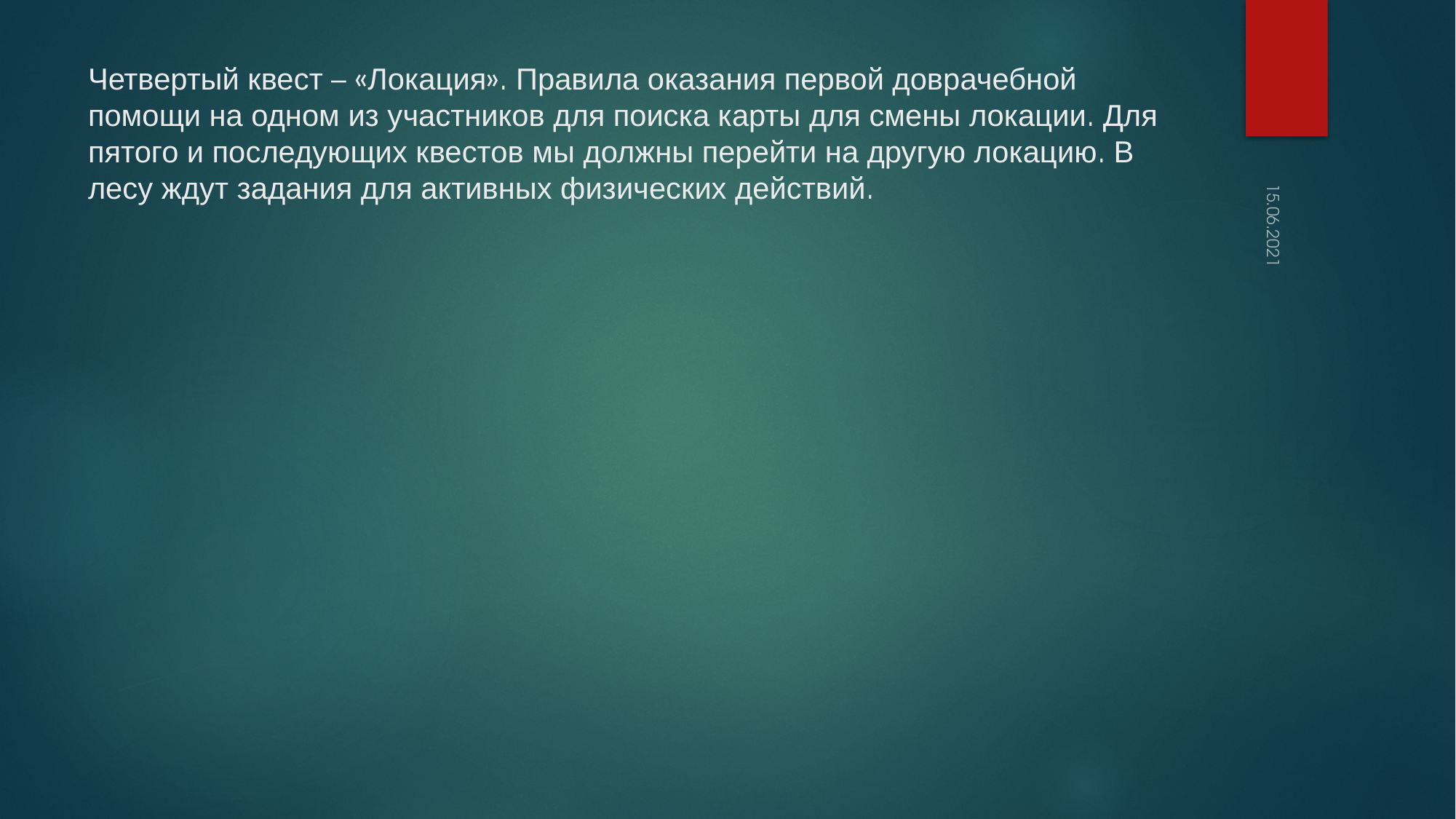

# Четвертый квест – «Локация». Правила оказания первой доврачебной помощи на одном из участников для поиска карты для смены локации. Для пятого и последующих квестов мы должны перейти на другую локацию. В лесу ждут задания для активных физических действий.
15.06.2021